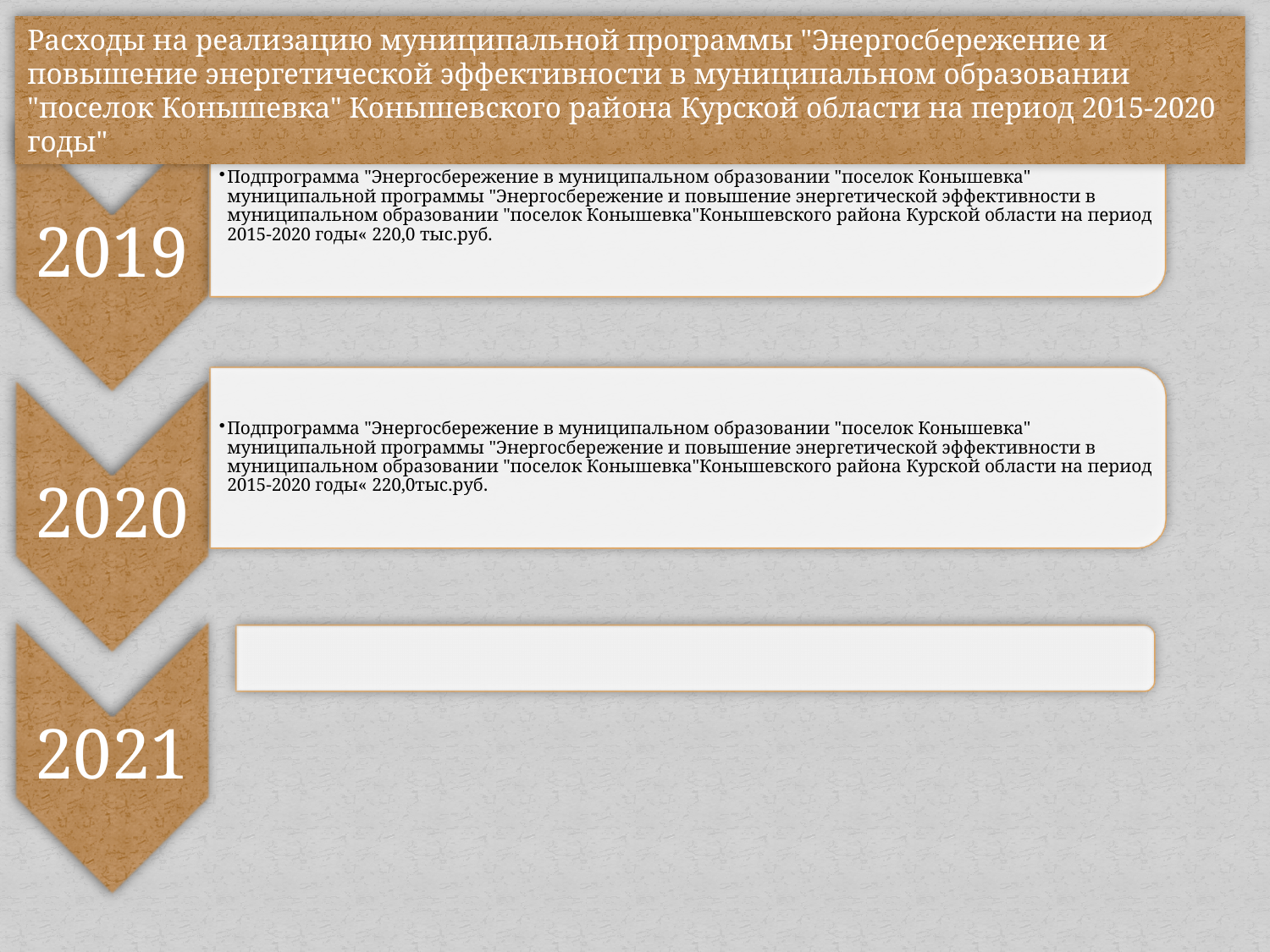

Расходы на реализацию муниципальной программы "Энергосбережение и повышение энергетической эффективности в муниципальном образовании "поселок Конышевка" Конышевского района Курской области на период 2015-2020 годы"
2019
Подпрограмма "Энергосбережение в муниципальном образовании "поселок Конышевка" муниципальной программы "Энергосбережение и повышение энергетической эффективности в муниципальном образовании "поселок Конышевка"Конышевского района Курской области на период 2015-2020 годы« 220,0 тыс.руб.
2020
Подпрограмма "Энергосбережение в муниципальном образовании "поселок Конышевка" муниципальной программы "Энергосбережение и повышение энергетической эффективности в муниципальном образовании "поселок Конышевка"Конышевского района Курской области на период 2015-2020 годы« 220,0тыс.руб.
2021